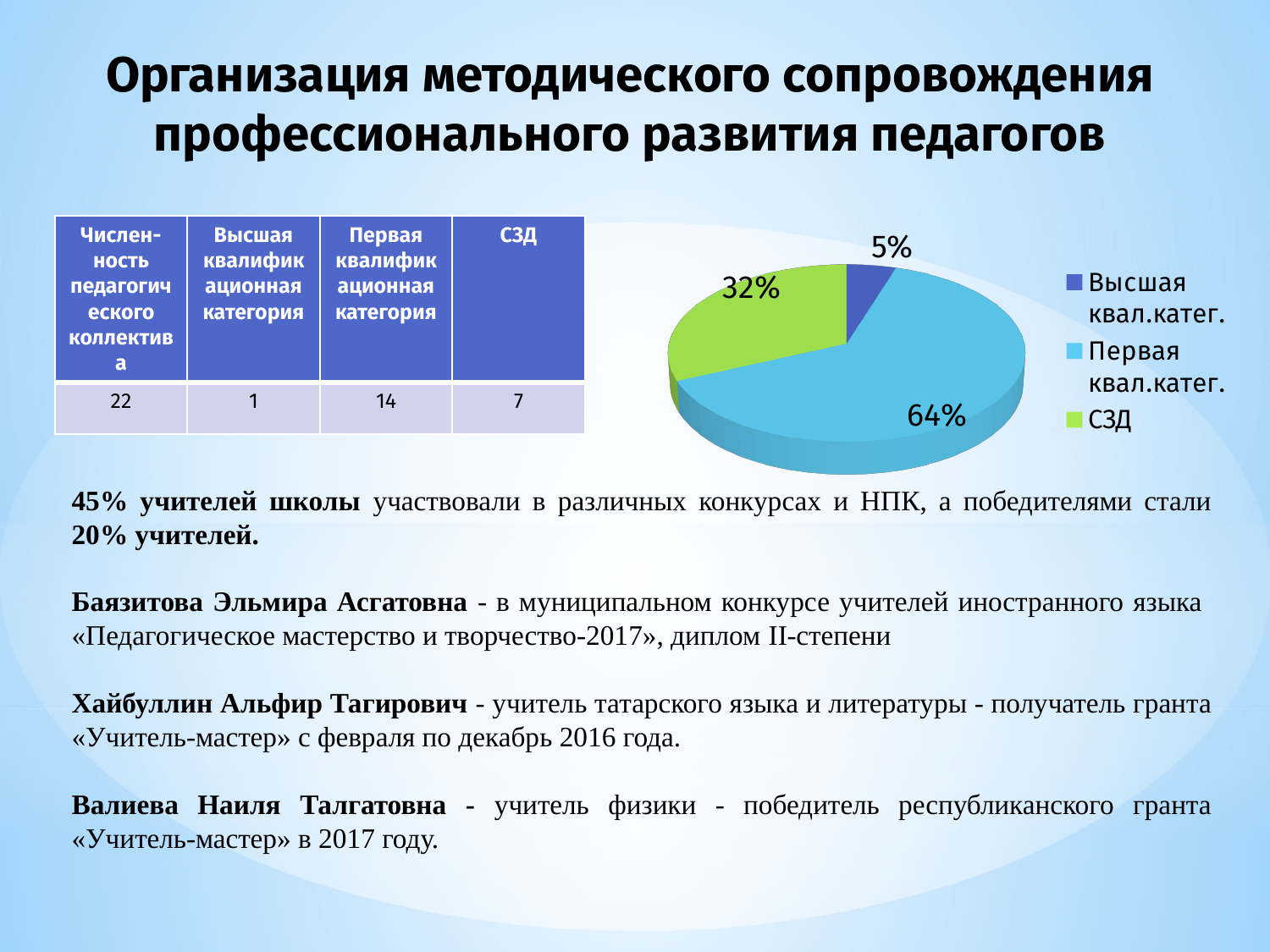

# Организация методического сопровождения профессионального развития педагогов

[unsupported chart]

| Числен-ность педагогического коллектива | Высшая квалификационная категория | Первая квалификационная категория | СЗД |
| --- | --- | --- | --- |
| 22 | 1 | 14 | 7 |
45% учителей школы участвовали в различных конкурсах и НПК, а победителями стали 20% учителей.

Баязитова Эльмира Асгатовна - в муниципальном конкурсе учителей иностранного языка  «Педагогическое мастерство и творчество-2017», диплом II-степени

Хайбуллин Альфир Тагирович - учитель татарского языка и литературы - получатель гранта «Учитель-мастер» с февраля по декабрь 2016 года.

Валиева Наиля Талгатовна - учитель физики - победитель республиканского гранта «Учитель-мастер» в 2017 году.